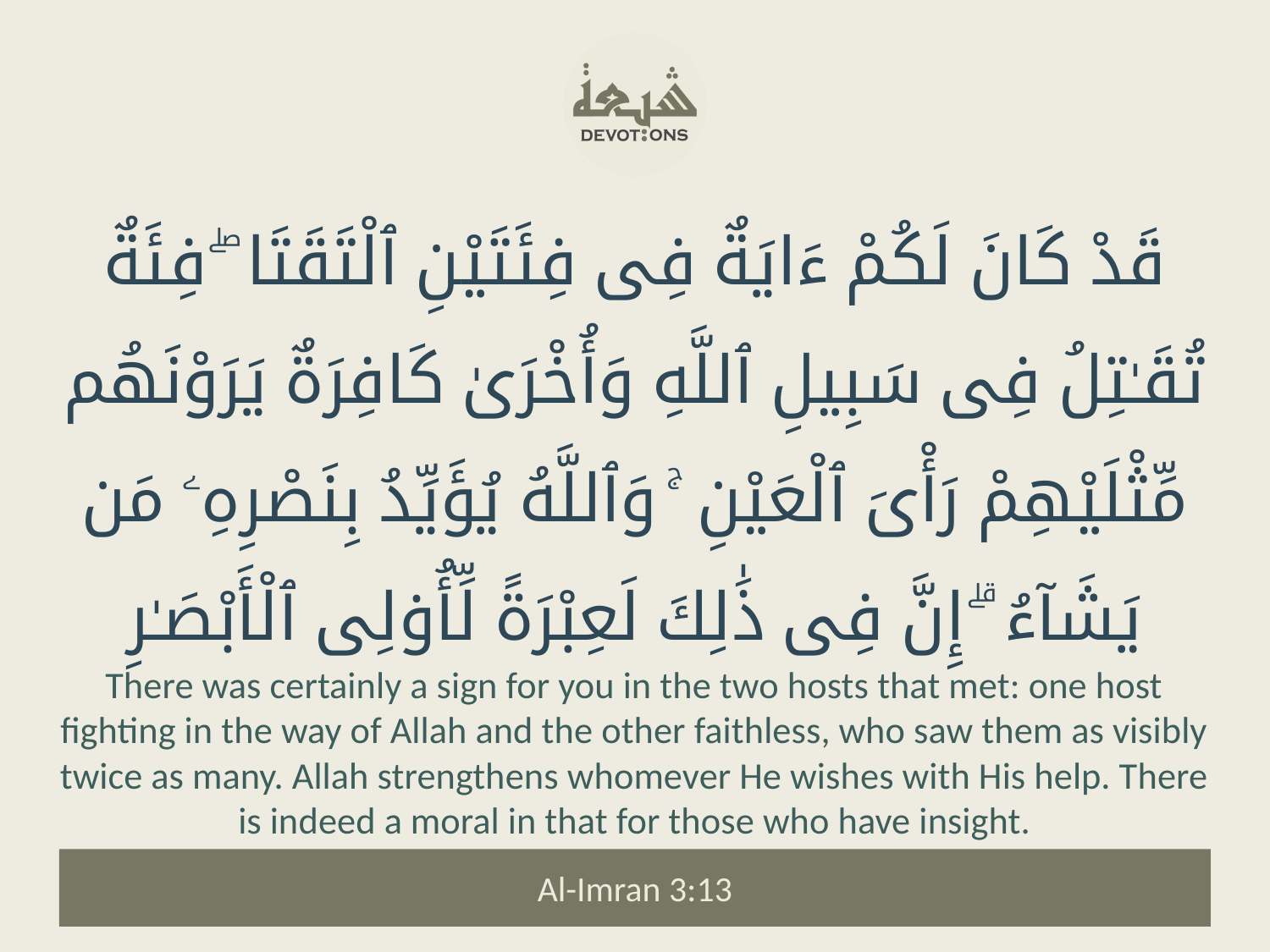

قَدْ كَانَ لَكُمْ ءَايَةٌ فِى فِئَتَيْنِ ٱلْتَقَتَا ۖ فِئَةٌ تُقَـٰتِلُ فِى سَبِيلِ ٱللَّهِ وَأُخْرَىٰ كَافِرَةٌ يَرَوْنَهُم مِّثْلَيْهِمْ رَأْىَ ٱلْعَيْنِ ۚ وَٱللَّهُ يُؤَيِّدُ بِنَصْرِهِۦ مَن يَشَآءُ ۗ إِنَّ فِى ذَٰلِكَ لَعِبْرَةً لِّأُو۟لِى ٱلْأَبْصَـٰرِ
There was certainly a sign for you in the two hosts that met: one host fighting in the way of Allah and the other faithless, who saw them as visibly twice as many. Allah strengthens whomever He wishes with His help. There is indeed a moral in that for those who have insight.
Al-Imran 3:13